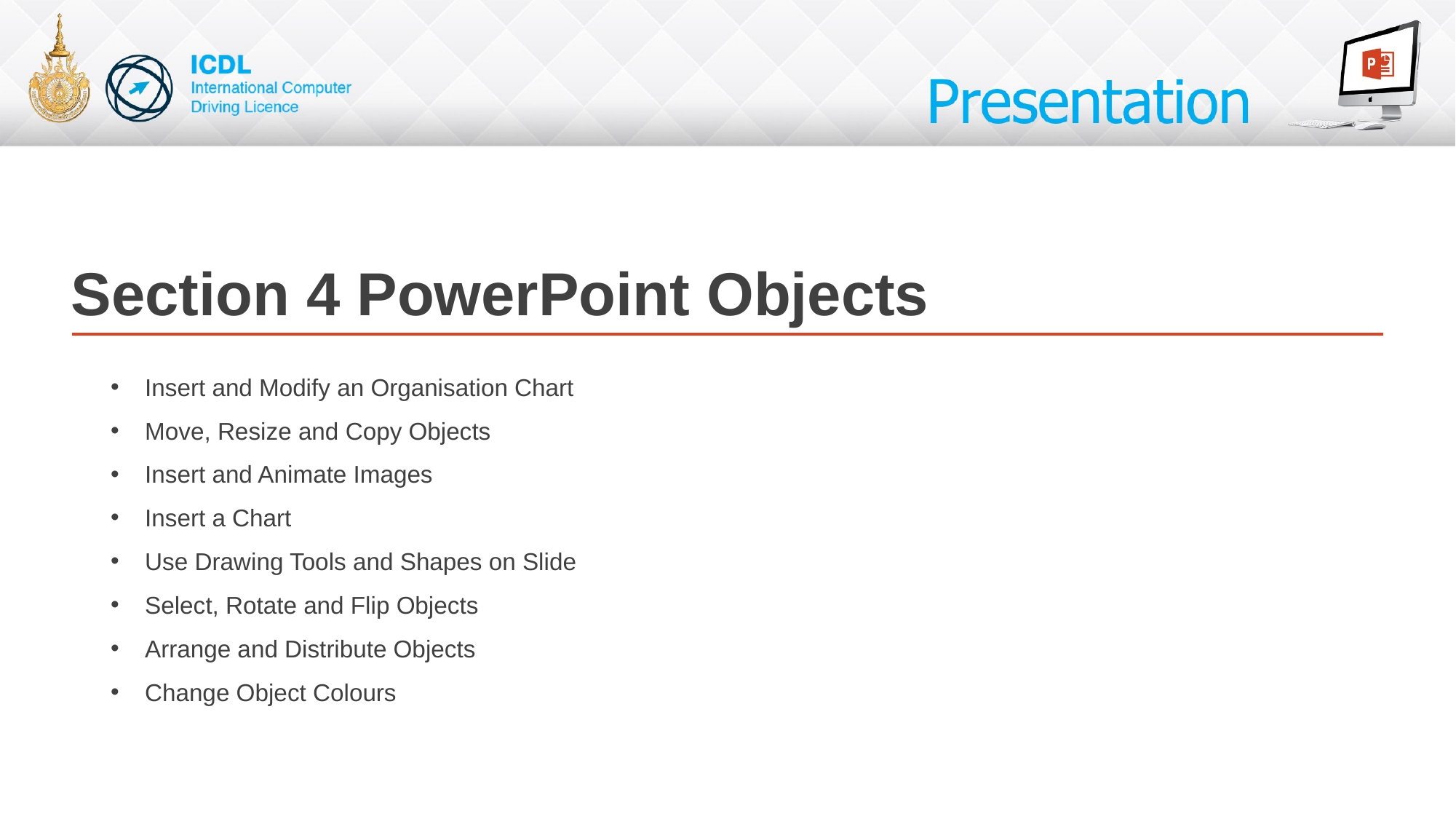

# Section 4 PowerPoint Objects

Insert and Modify an Organisation Chart
Move, Resize and Copy Objects
Insert and Animate Images
Insert a Chart
Use Drawing Tools and Shapes on Slide
Select, Rotate and Flip Objects
Arrange and Distribute Objects
Change Object Colours